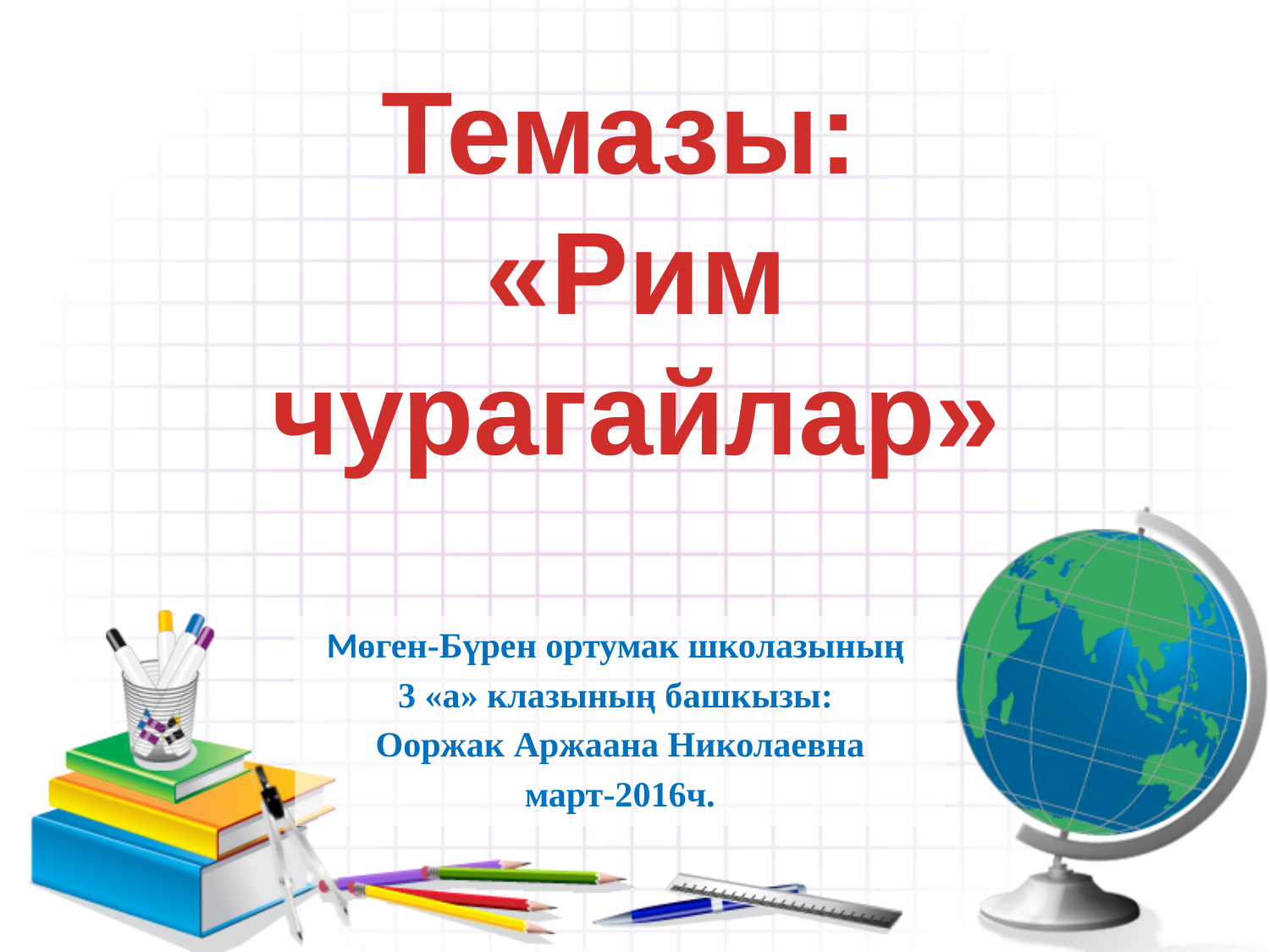

# Темазы: «Рим чурагайлар»

Мөген-Бүрен ортумак школазының
3 «а» клазының башкызы:
Ооржак Аржаана Николаевна
март-2016ч.